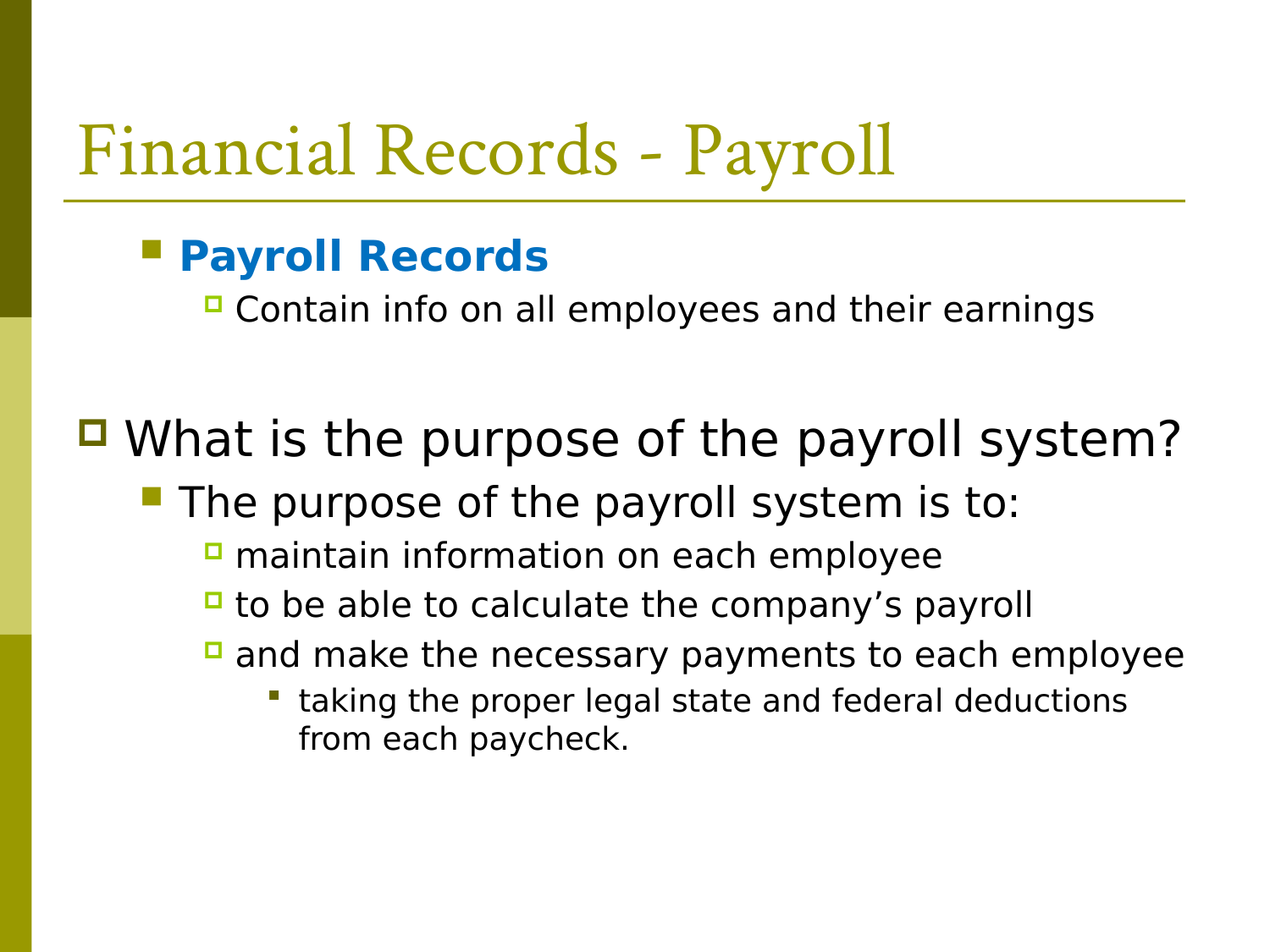

# Financial Records - Payroll
Payroll Records
Contain info on all employees and their earnings

What is the purpose of the payroll system?
The purpose of the payroll system is to:
maintain information on each employee
to be able to calculate the company’s payroll
and make the necessary payments to each employee
taking the proper legal state and federal deductions from each paycheck.